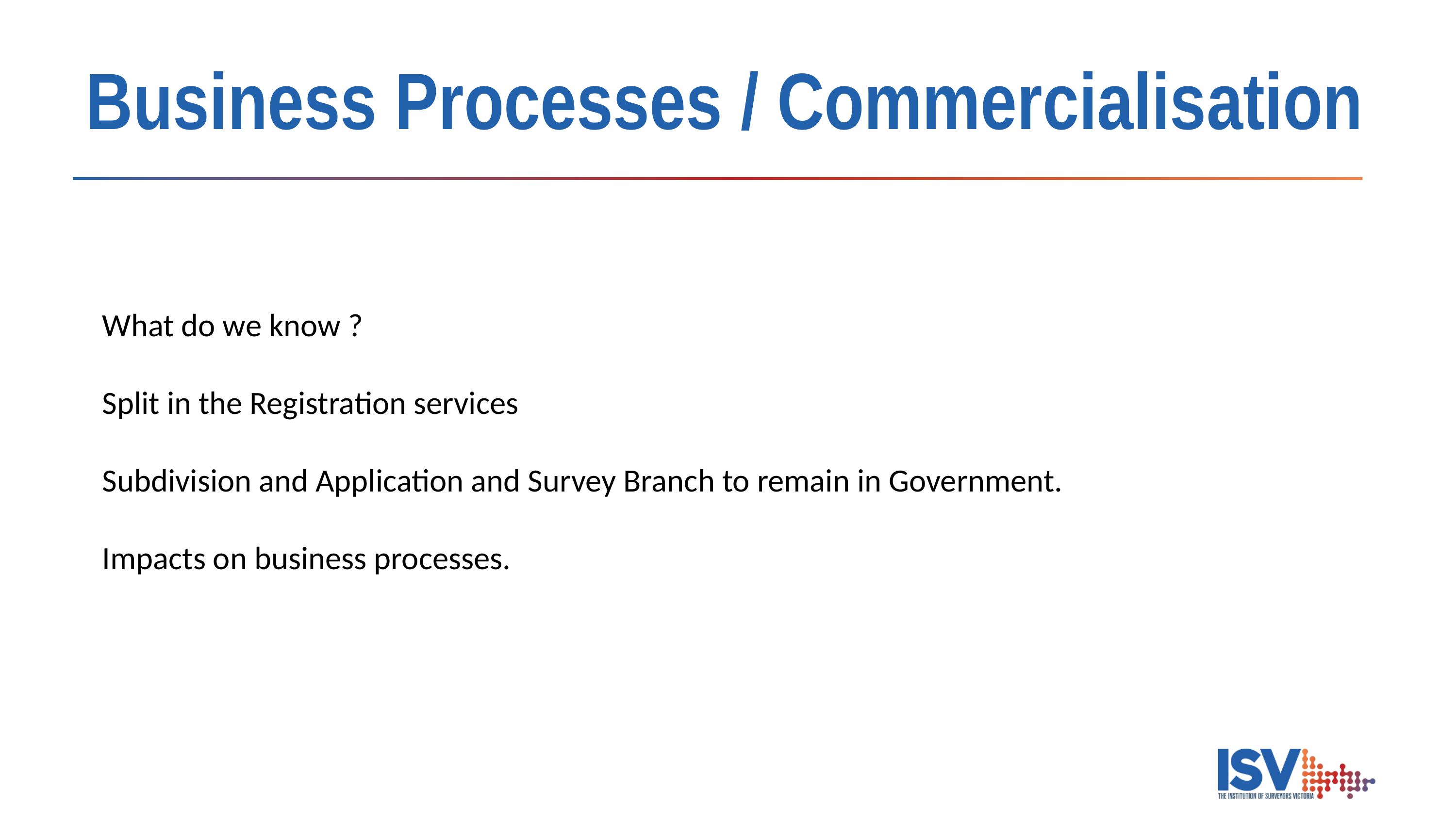

# Business Processes / Commercialisation
What do we know ?

Split in the Registration services

Subdivision and Application and Survey Branch to remain in Government.

Impacts on business processes.